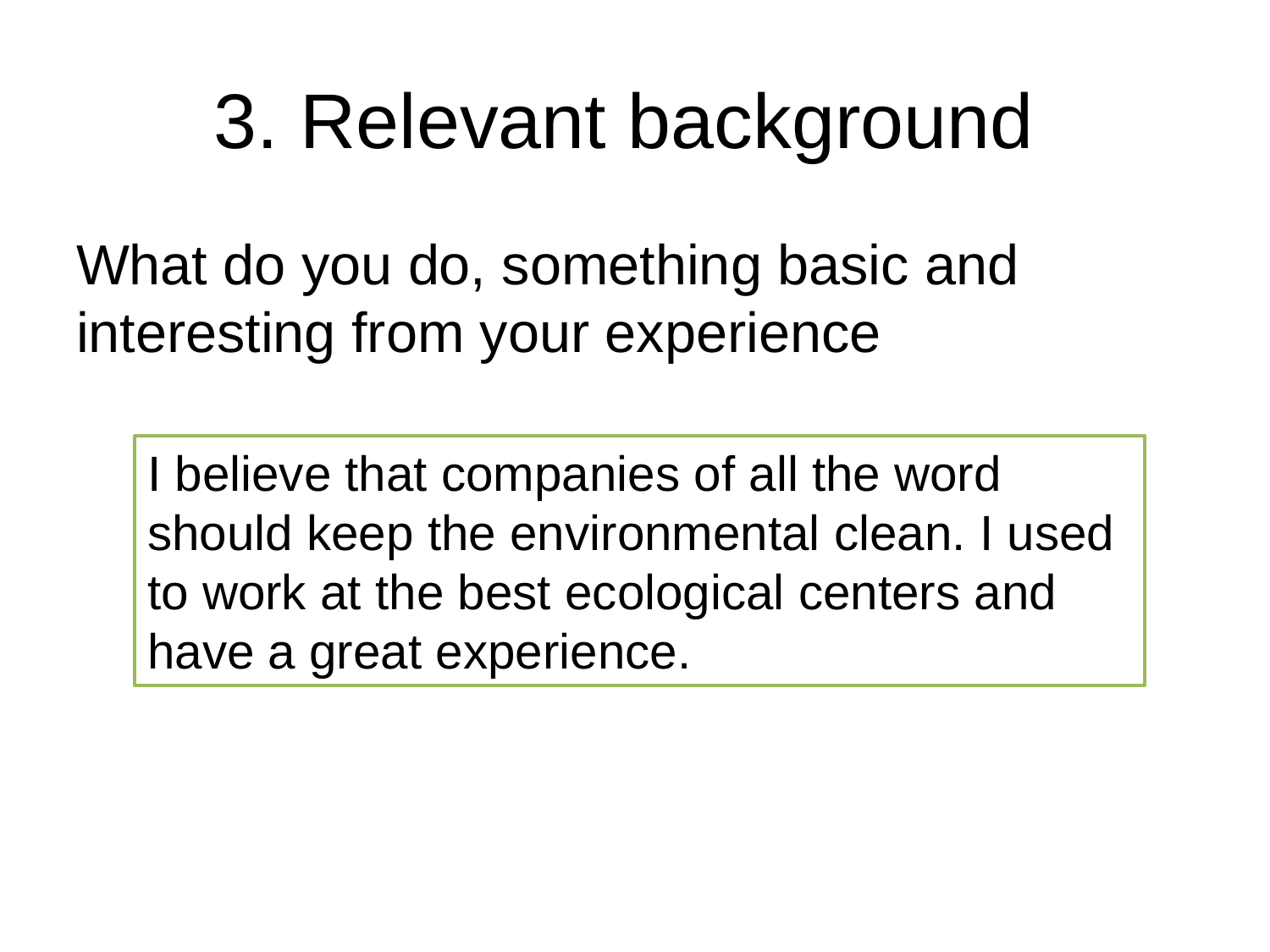

# 3. Relevant background
What do you do, something basic and interesting from your experience
I believe that companies of all the word should keep the environmental clean. I used to work at the best ecological centers and have a great experience.